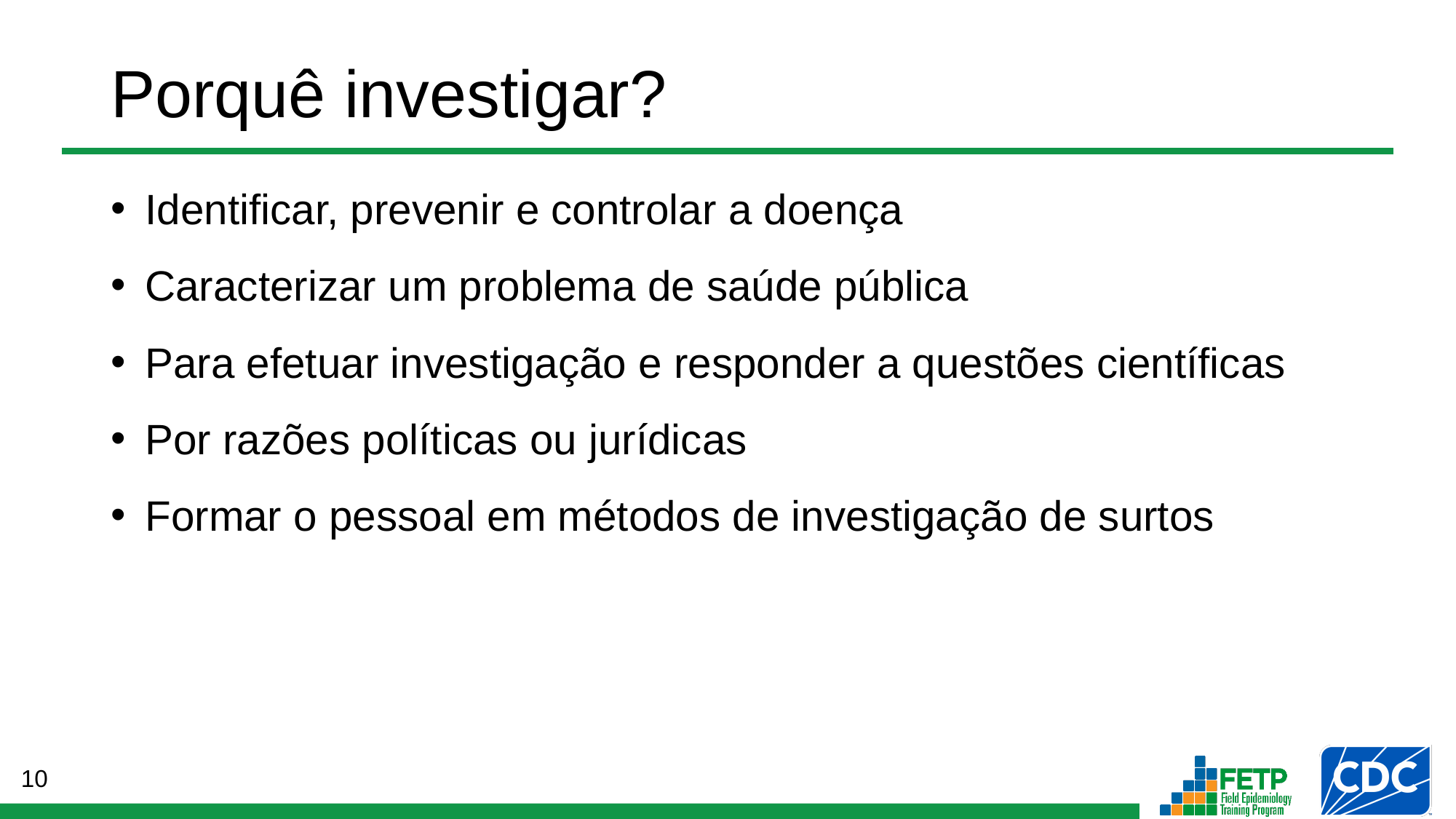

# Porquê investigar?
Identificar, prevenir e controlar a doença
Caracterizar um problema de saúde pública
Para efetuar investigação e responder a questões científicas
Por razões políticas ou jurídicas
Formar o pessoal em métodos de investigação de surtos